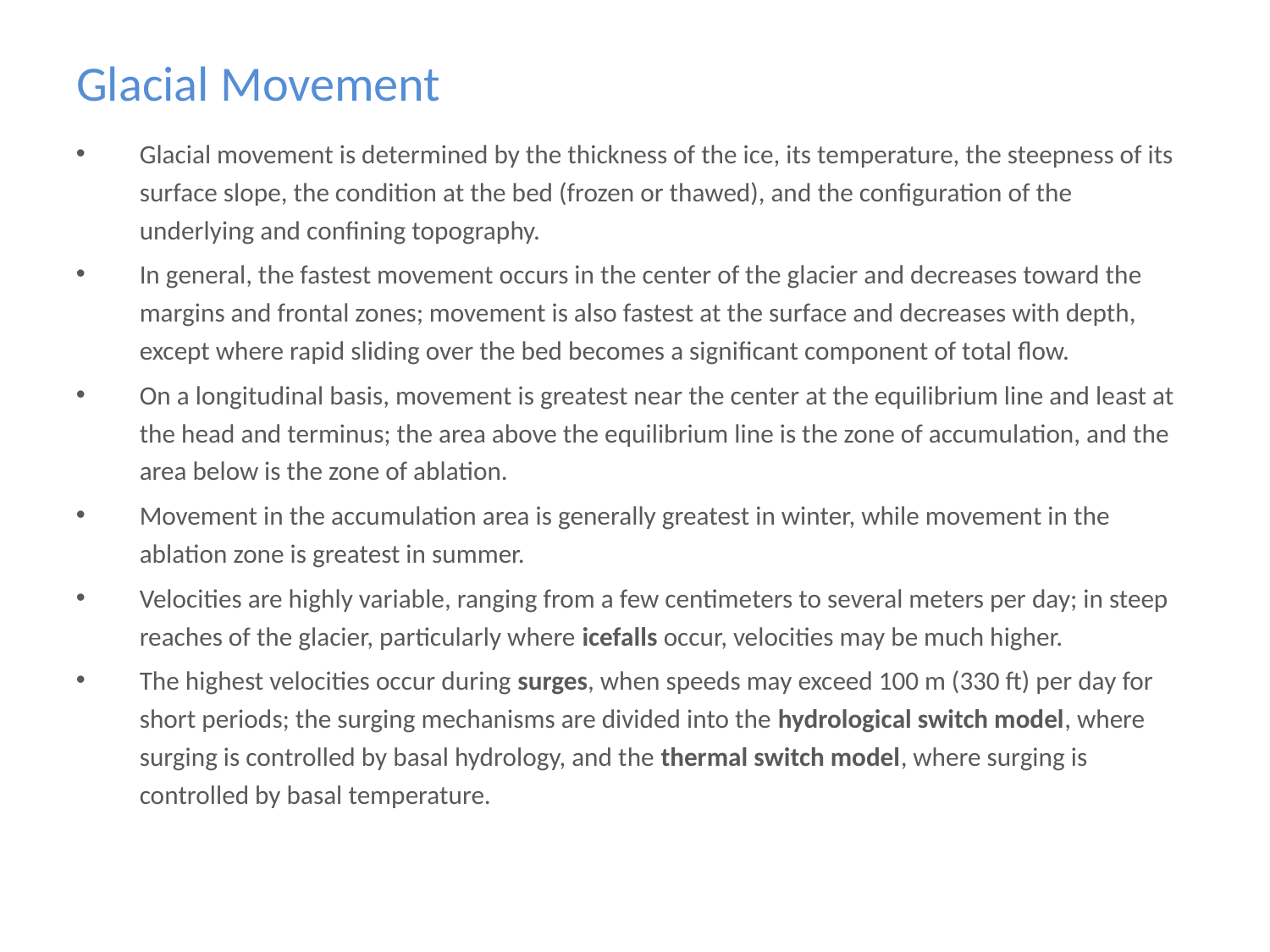

# Glacial Movement

Glacial movement is determined by the thickness of the ice, its temperature, the steepness of its surface slope, the condition at the bed (frozen or thawed), and the configuration of the underlying and confining topography.
In general, the fastest movement occurs in the center of the glacier and decreases toward the margins and frontal zones; movement is also fastest at the surface and decreases with depth, except where rapid sliding over the bed becomes a significant component of total flow.
On a longitudinal basis, movement is greatest near the center at the equilibrium line and least at the head and terminus; the area above the equilibrium line is the zone of accumulation, and the area below is the zone of ablation.
Movement in the accumulation area is generally greatest in winter, while movement in the ablation zone is greatest in summer.
Velocities are highly variable, ranging from a few centimeters to several meters per day; in steep reaches of the glacier, particularly where icefalls occur, velocities may be much higher.
The highest velocities occur during surges, when speeds may exceed 100 m (330 ft) per day for short periods; the surging mechanisms are divided into the hydrological switch model, where surging is controlled by basal hydrology, and the thermal switch model, where surging is controlled by basal temperature.